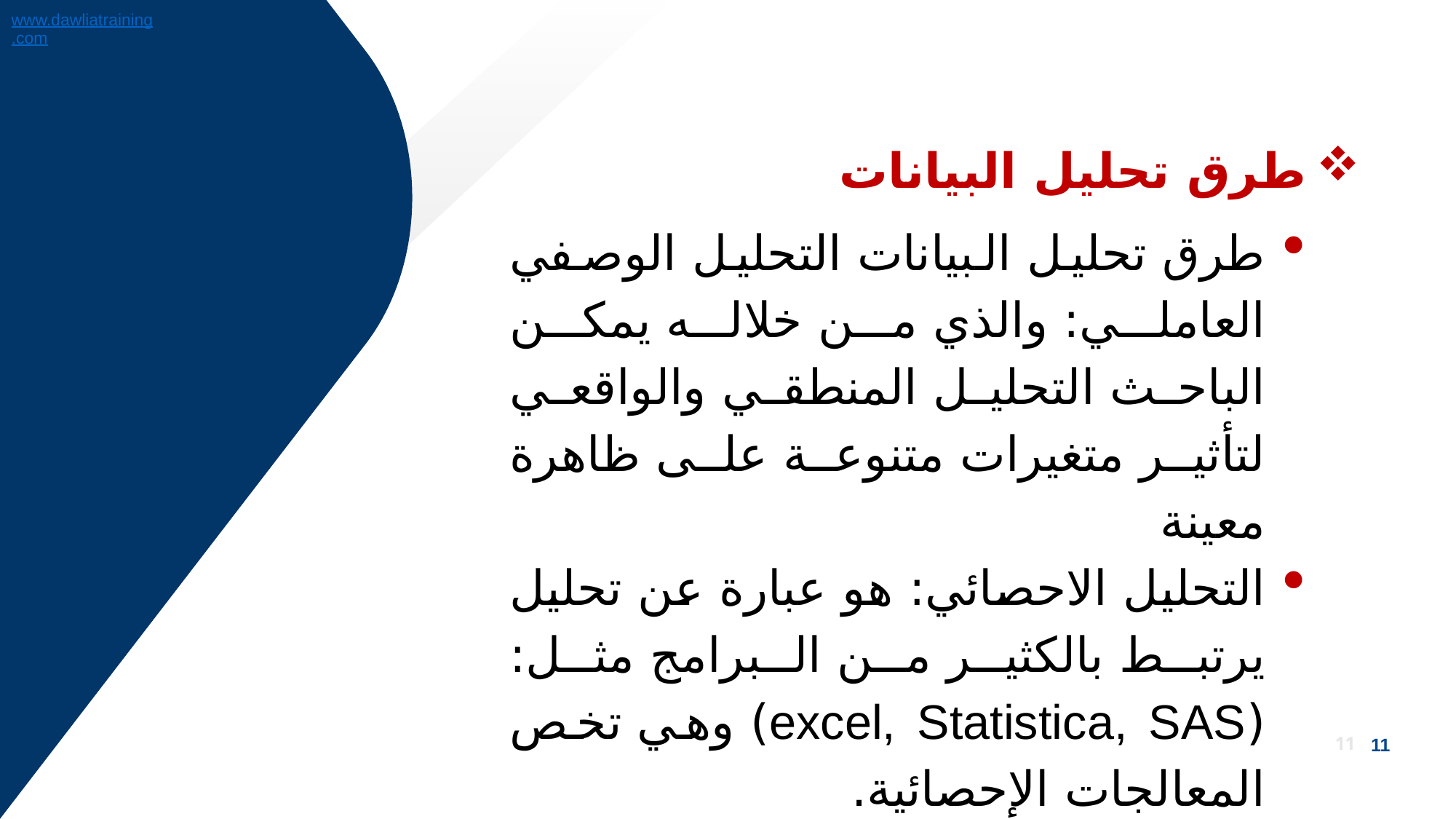

www.dawliatraining.com
طرق تحليل البيانات
طرق تحليل البيانات التحليل الوصفي العاملي: والذي من خلاله يمكن الباحث التحليل المنطقي والواقعي لتأثير متغيرات متنوعة على ظاهرة معينة
التحليل الاحصائي: هو عبارة عن تحليل يرتبط بالكثير من البرامج مثل: (excel, Statistica, SAS) وهي تخص المعالجات الإحصائية.
التحليل النوعي.
11